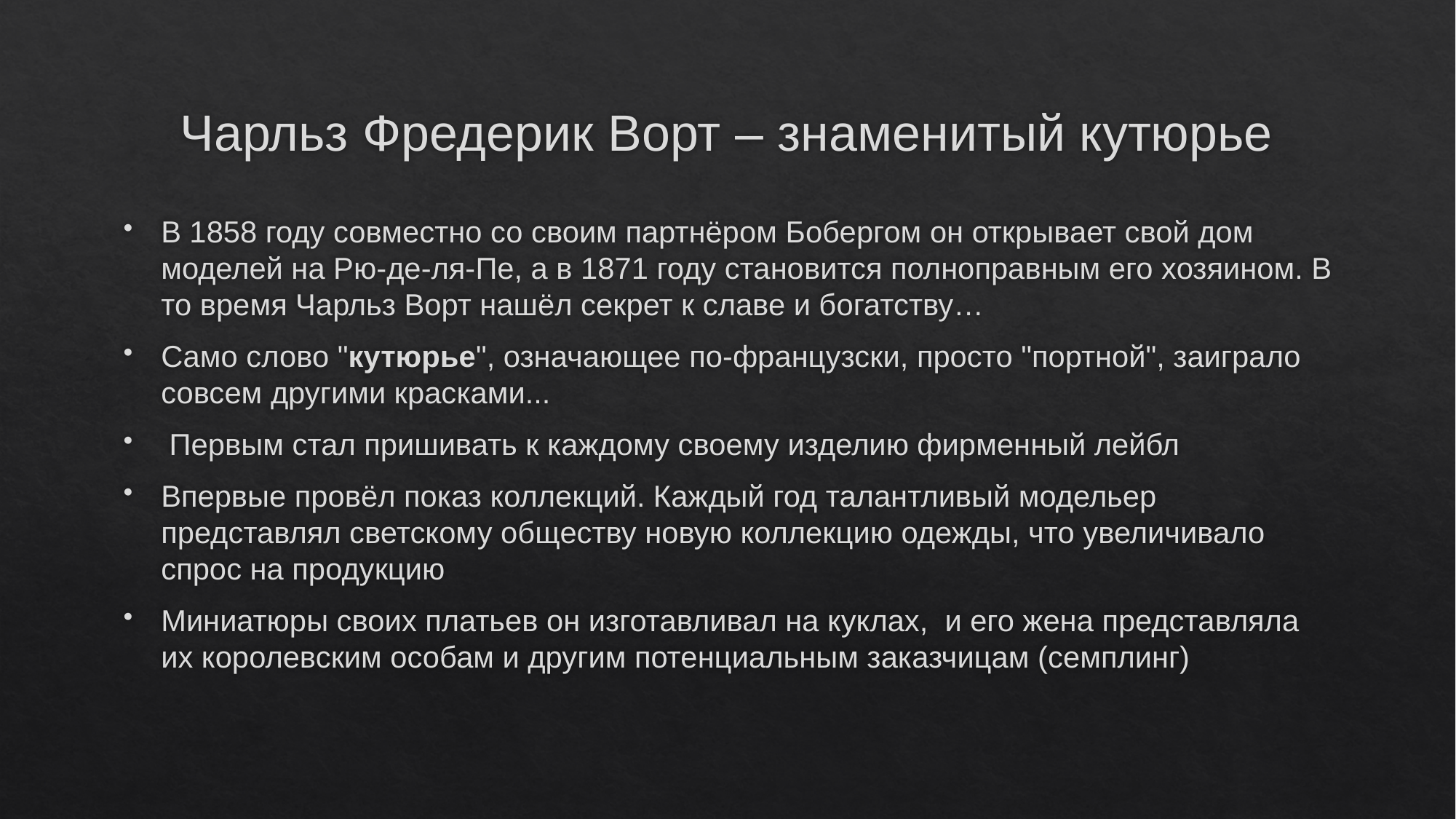

# Чарльз Фредерик Ворт – знаменитый кутюрье
В 1858 году совместно со своим партнёром Бобергом он открывает свой дом моделей на Рю-де-ля-Пе, а в 1871 году становится полноправным его хозяином. В то время Чарльз Ворт нашёл секрет к славе и богатству…
Само слово "кутюрье", означающее по-французски, просто "портной", заиграло совсем другими красками...
 Первым стал пришивать к каждому своему изделию фирменный лейбл
Впервые провёл показ коллекций. Каждый год талантливый модельер представлял светскому обществу новую коллекцию одежды, что увеличивало спрос на продукцию
Миниатюры своих платьев он изготавливал на куклах,  и его жена представляла их королевским особам и другим потенциальным заказчицам (семплинг)